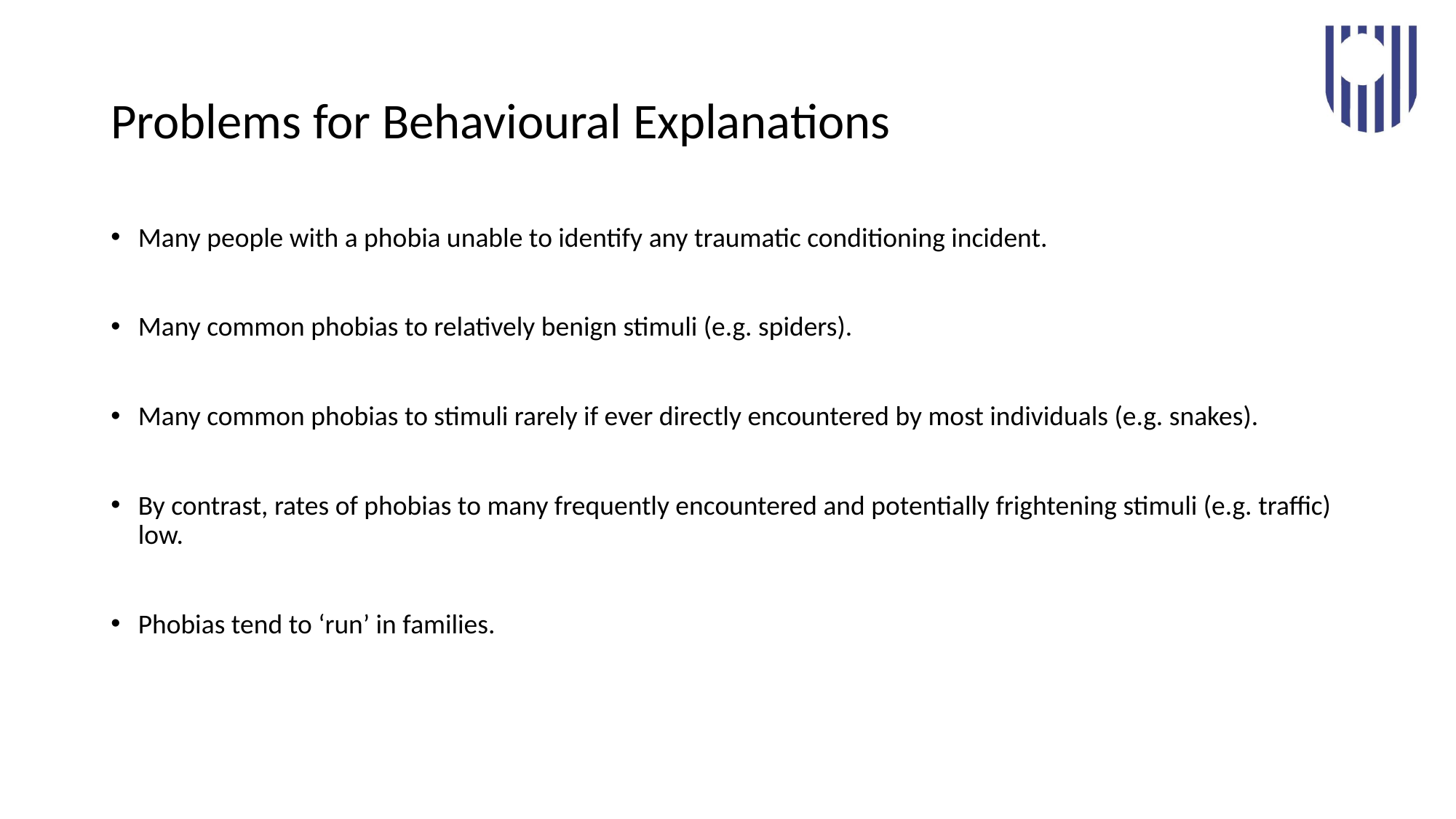

# Problems for Behavioural Explanations
Many people with a phobia unable to identify any traumatic conditioning incident.

Many common phobias to relatively benign stimuli (e.g. spiders).

Many common phobias to stimuli rarely if ever directly encountered by most individuals (e.g. snakes).

By contrast, rates of phobias to many frequently encountered and potentially frightening stimuli (e.g. traffic) low.

Phobias tend to ‘run’ in families.